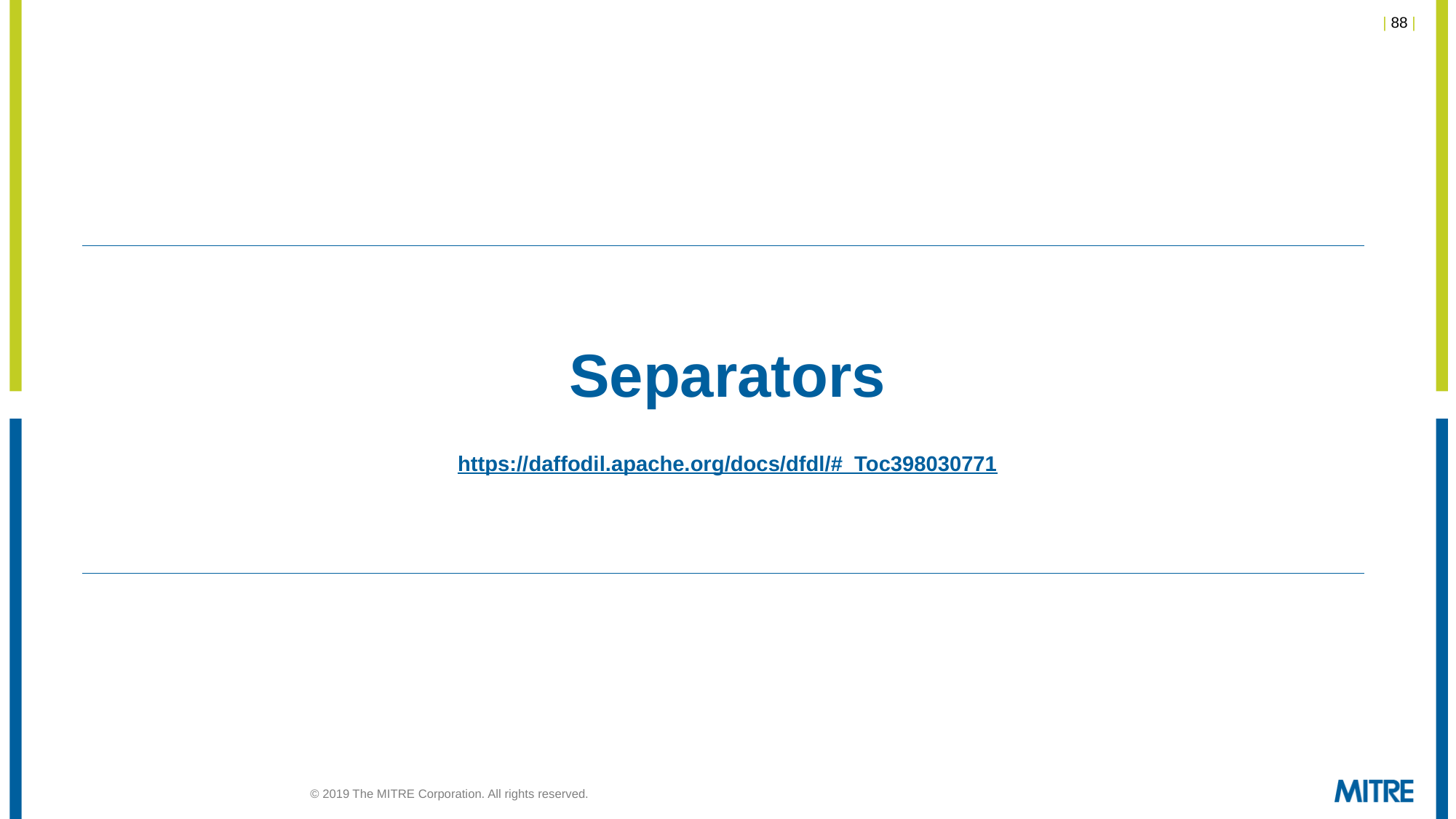

# Separators https://daffodil.apache.org/docs/dfdl/#_Toc398030771
© 2019 The MITRE Corporation. All rights reserved.